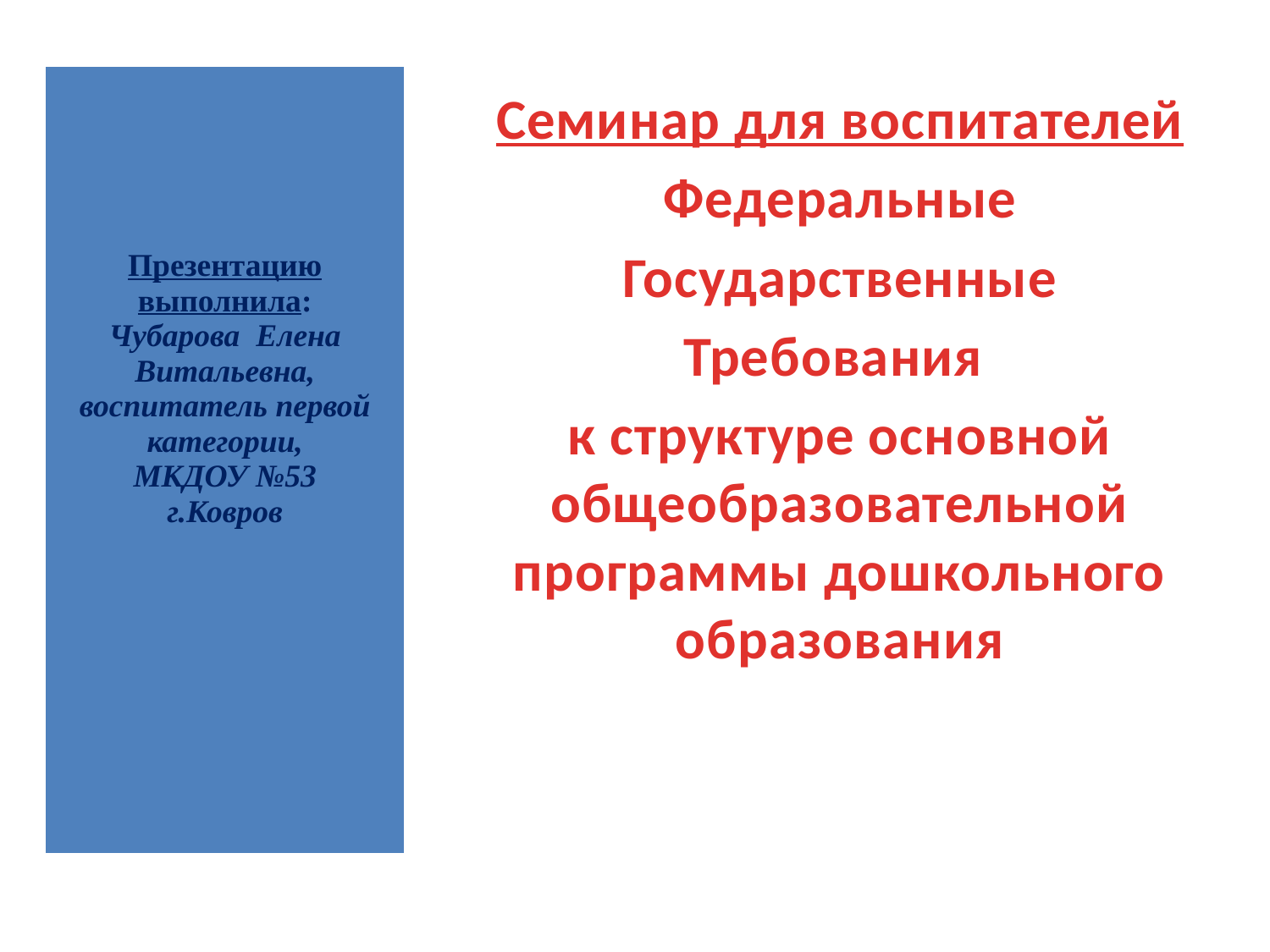

| Презентацию выполнила: Чубарова Елена Витальевна, воспитатель первой категории, МКДОУ №53 г.Ковров |
| --- |
Семинар для воспитателей
Федеральные
Государственные
Требования
к структуре основной общеобразовательной программы дошкольного образования